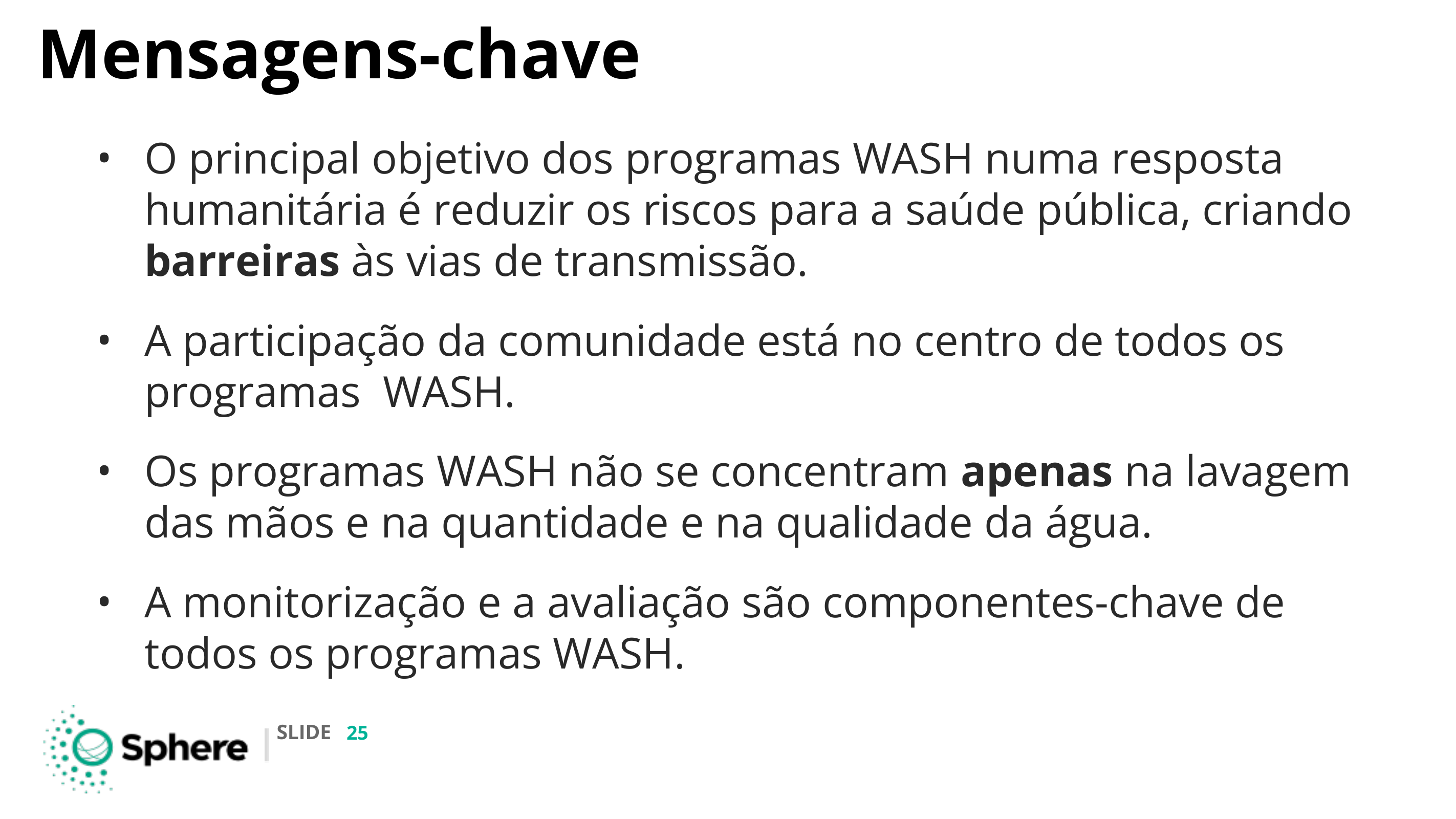

# Mensagens-chave
O principal objetivo dos programas WASH numa resposta humanitária é reduzir os riscos para a saúde pública, criando barreiras às vias de transmissão.
A participação da comunidade está no centro de todos os programas  WASH.
Os programas WASH não se concentram apenas na lavagem das mãos e na quantidade e na qualidade da água.
A monitorização e a avaliação são componentes-chave de todos os programas WASH.
25